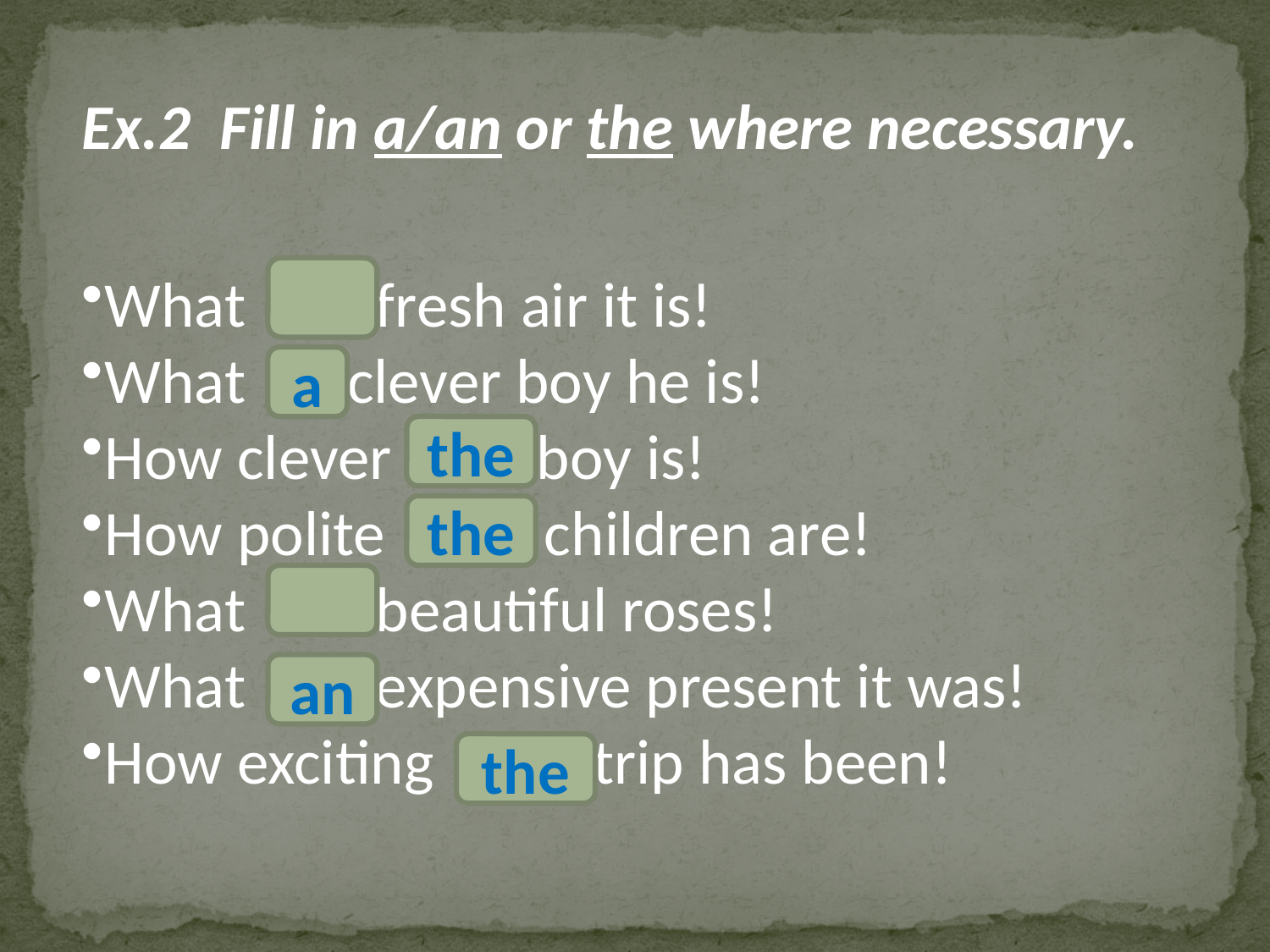

Ex.2  Fill in a/an or the where necessary.

What   …   fresh air it is!
What  …  clever boy he is!
How clever  …     boy is!
How polite  …      children are!
What   …   beautiful roses!
What   …   expensive present it was!
How exciting  …      trip has been!

a
the
the

an
the